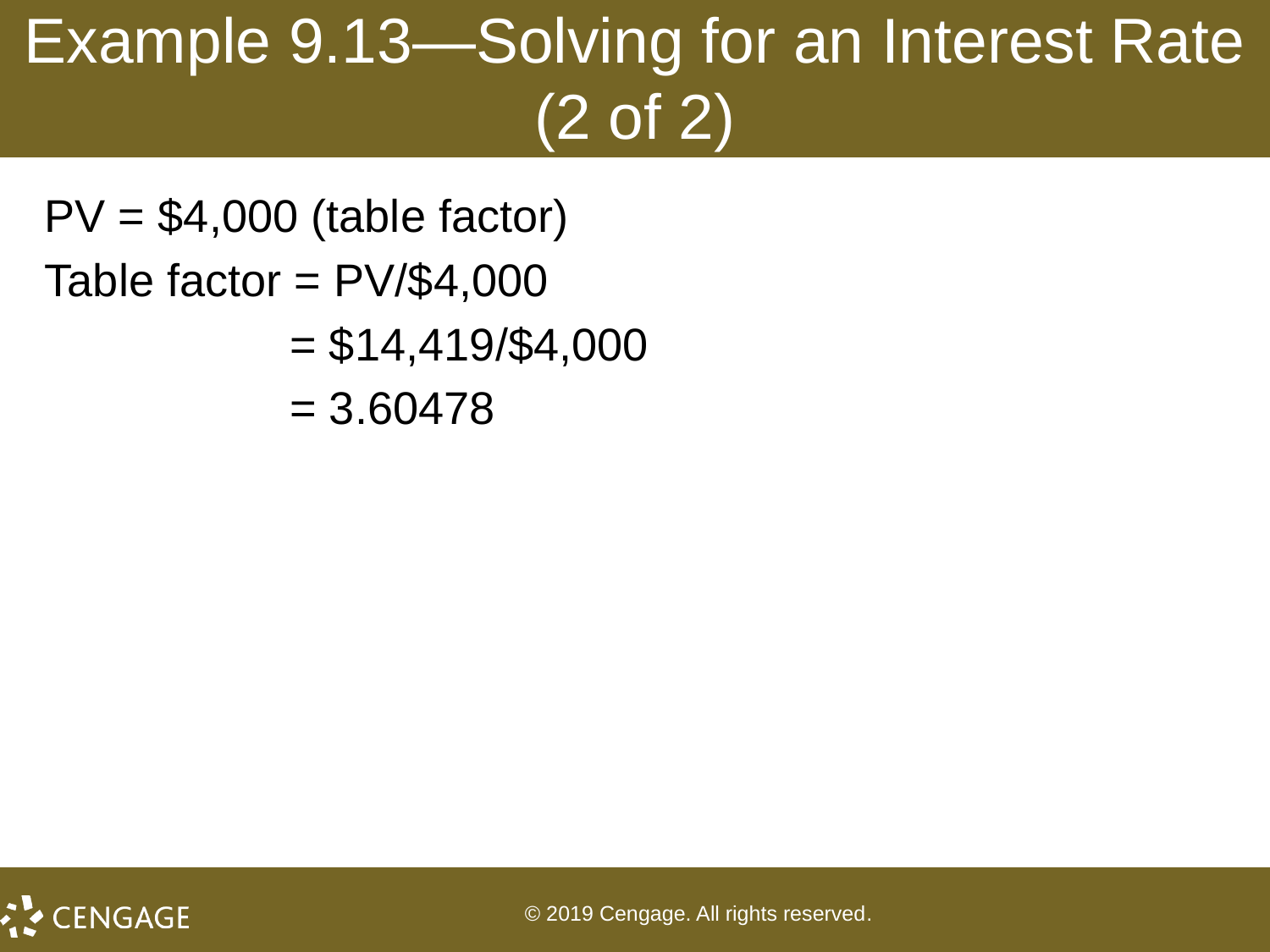

# Example 9.13—Solving for an Interest Rate (2 of 2)
PV = $4,000 (table factor)
Table factor = PV/$4,000
= $14,419/$4,000
= 3.60478